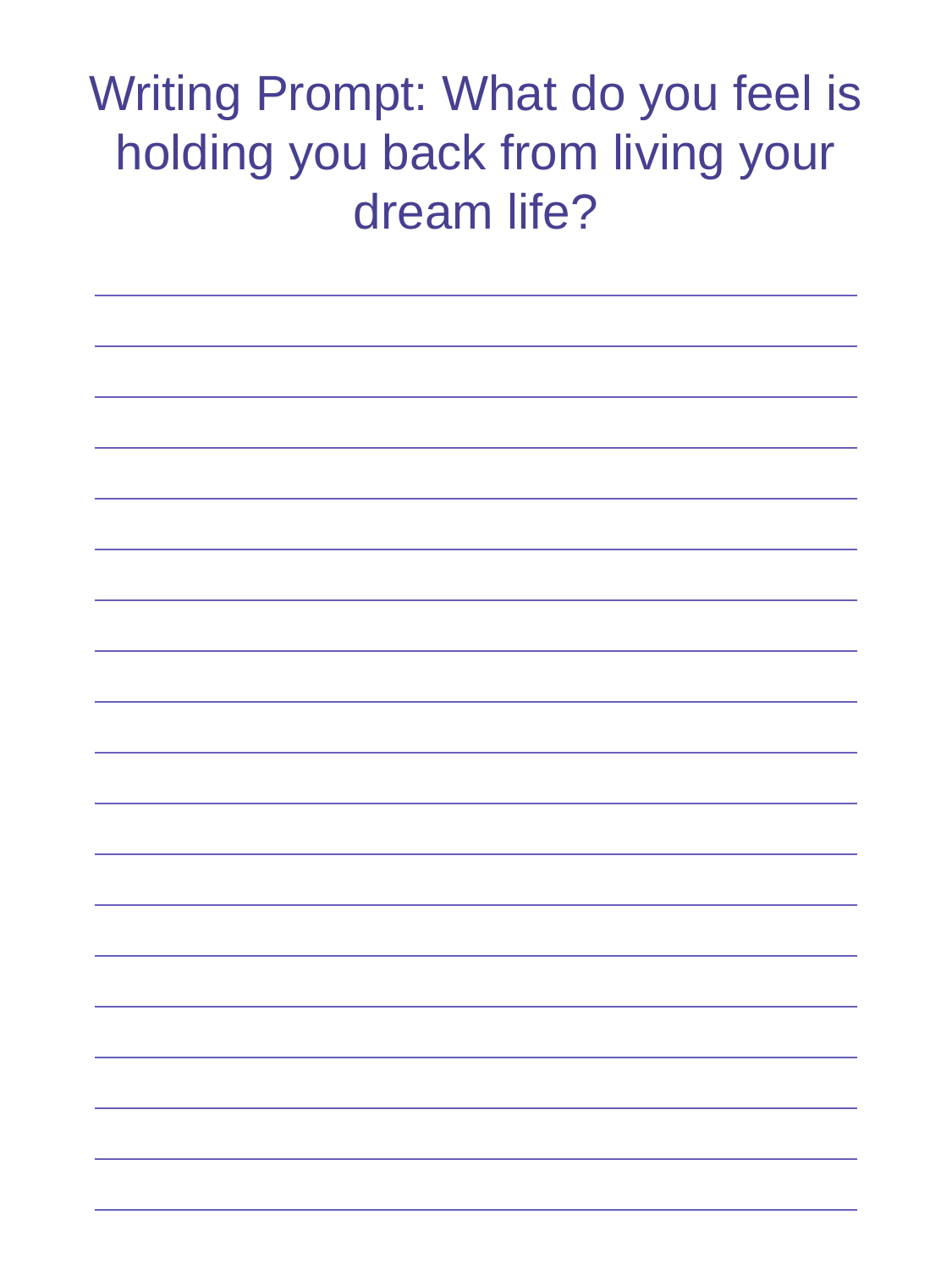

Writing Prompt: What do you feel is holding you back from living your dream life?
|  |
| --- |
|  |
|  |
|  |
|  |
|  |
|  |
|  |
|  |
|  |
|  |
|  |
|  |
|  |
|  |
|  |
|  |
|  |